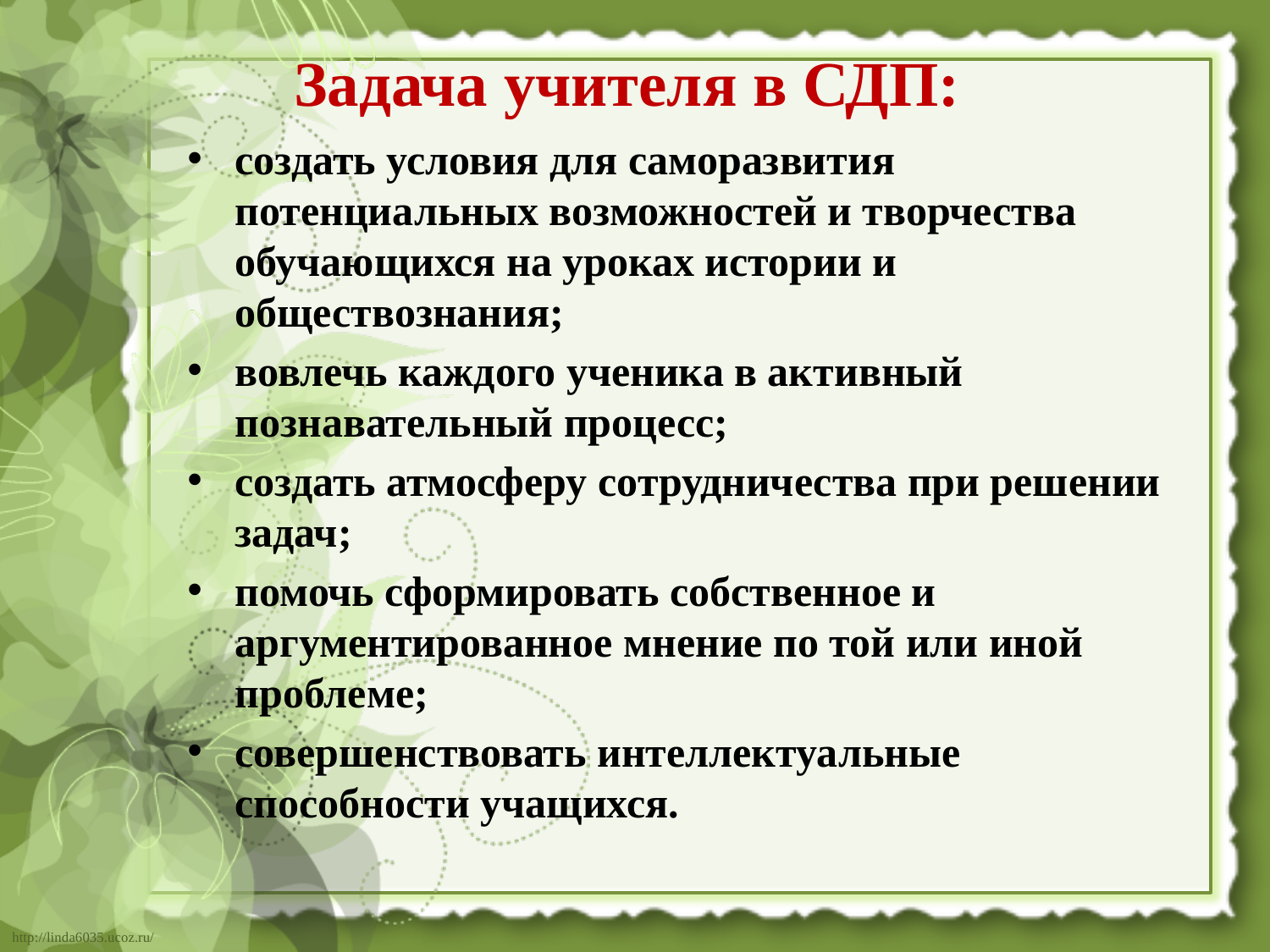

# Задача учителя в СДП:
создать условия для саморазвития потенциальных возможностей и творчества обучающихся на уроках истории и обществознания;
вовлечь каждого ученика в активный познавательный процесс;
создать атмосферу сотрудничества при решении задач;
помочь сформировать собственное и аргументированное мнение по той или иной проблеме;
совершенствовать интеллектуальные способности учащихся.